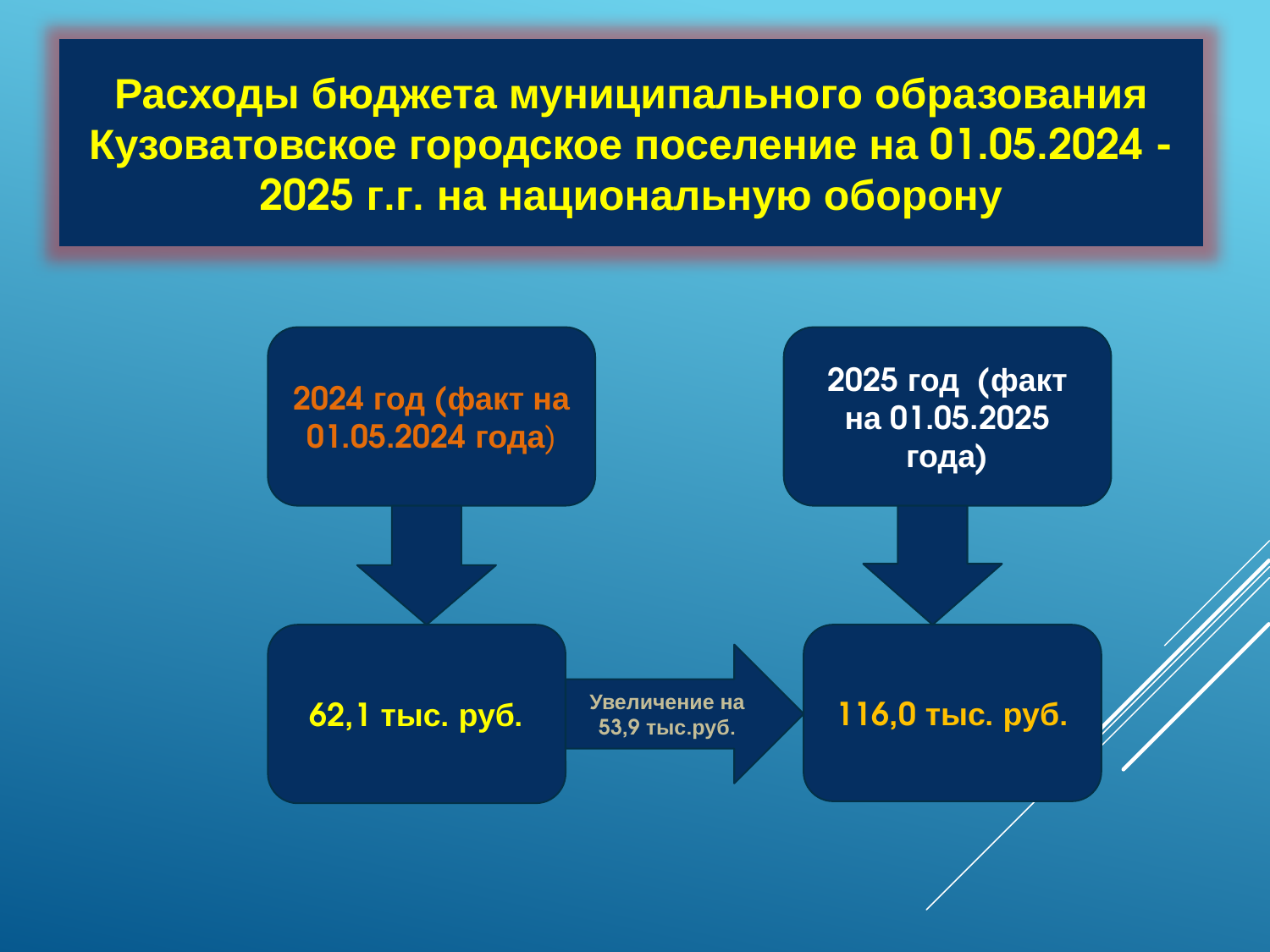

Расходы бюджета муниципального образования Кузоватовское городское поселение на 01.05.2024 -2025 г.г. на национальную оборону
2024 год (факт на 01.05.2024 года)
2025 год  (факт на 01.05.2025 года)

62,1 тыс. руб.
116,0 тыс. руб.
Увеличение на 53,9 тыс.руб.